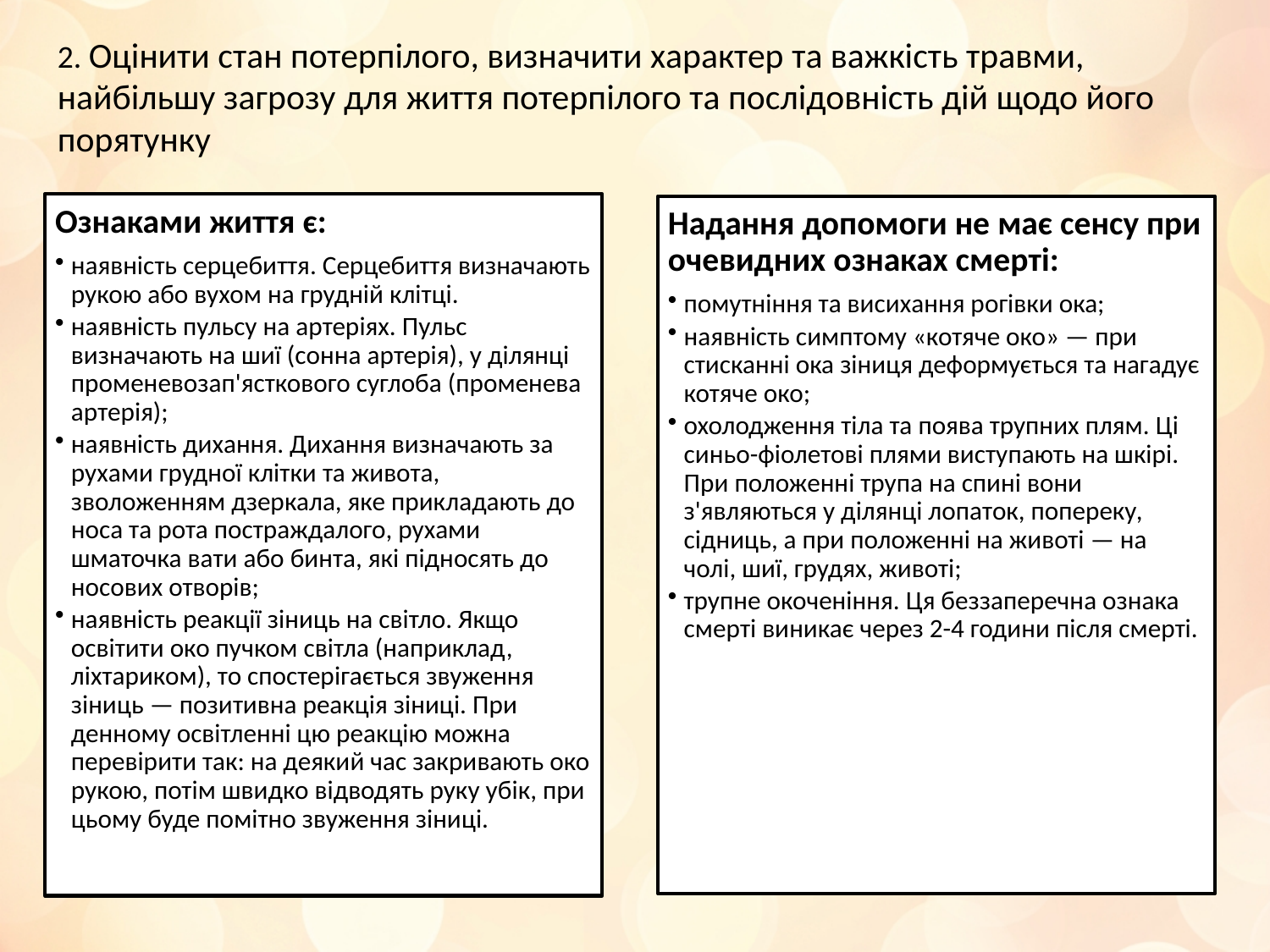

2. Оцінити стан потерпілого, визначити характер та важкість травми, найбільшу загрозу для життя потерпілого та послідовність дій щодо його порятунку
Ознаками життя є:
наявність серцебиття. Серцебиття визначають рукою або вухом на грудній клітці.
наявність пульсу на артеріях. Пульс визначають на шиї (сонна артерія), у ділянці променевозап'ясткового суглоба (променева артерія);
наявність дихання. Дихання визначають за рухами грудної клітки та живота, зволоженням дзеркала, яке прикладають до носа та рота постраждалого, рухами шматочка вати або бинта, які підносять до носових отворів;
наявність реакції зіниць на світло. Якщо освітити око пучком світла (наприклад, ліхтариком), то спостерігається звуження зіниць — позитивна реакція зіниці. При денному освітленні цю реакцію можна перевірити так: на деякий час закривають око рукою, потім швидко відводять руку убік, при цьому буде помітно звуження зіниці.
Надання допомоги не має сенсу при очевидних ознаках смерті:
помутніння та висихання рогівки ока;
наявність симптому «котяче око» — при стисканні ока зіниця деформується та нагадує котяче око;
охолодження тіла та поява трупних плям. Ці синьо-фіолетові плями виступають на шкірі. При положенні трупа на спині вони з'являються у ділянці лопаток, попереку, сідниць, а при положенні на животі — на чолі, шиї, грудях, животі;
трупне окоченіння. Ця беззаперечна ознака смерті виникає через 2-4 години після смерті.